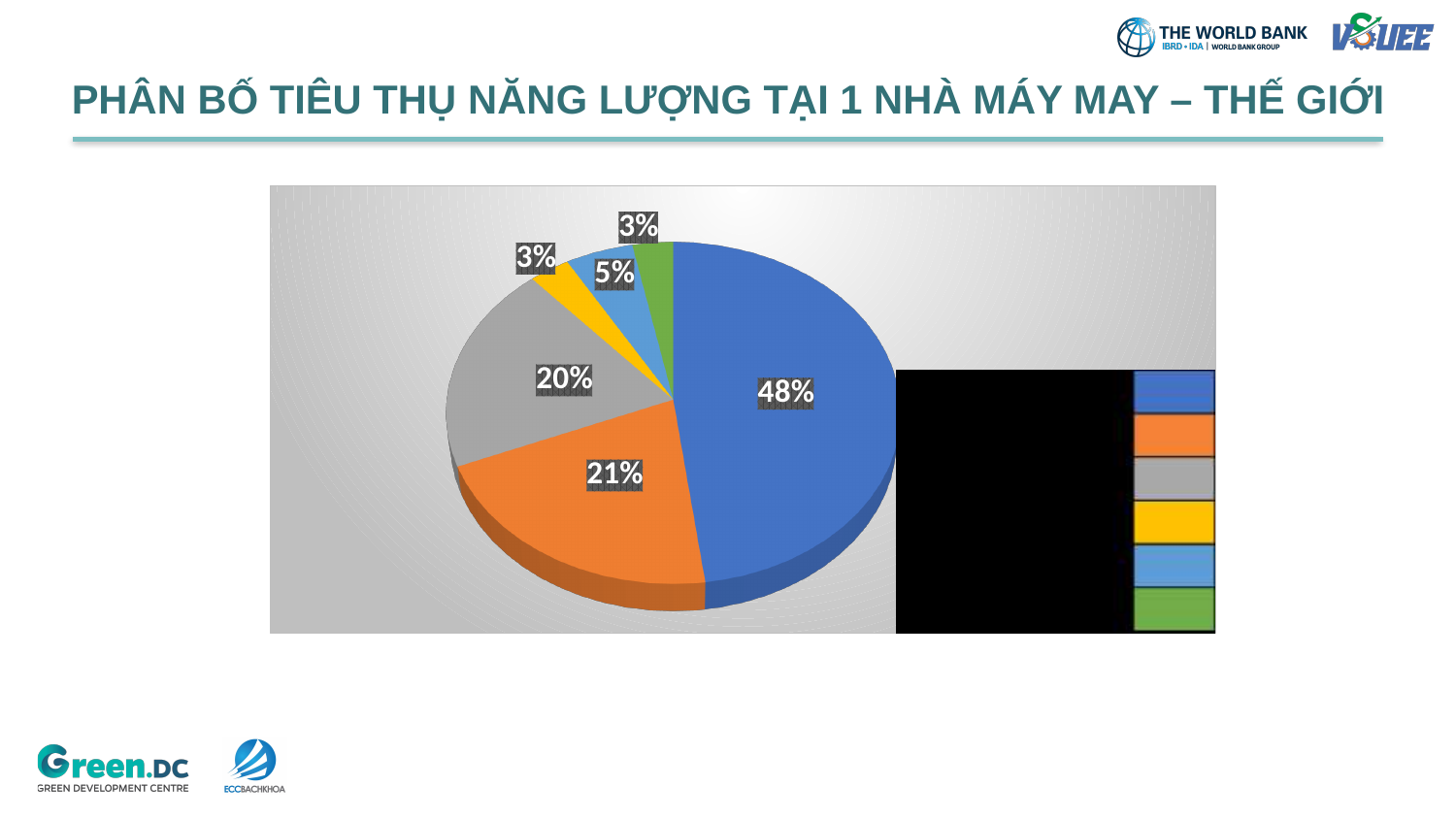

# PHÂN BỐ TIÊU THỤ NĂNG LƯỢNG TẠI 1 NHÀ MÁY MAY – THẾ GIỚI

[unsupported chart]